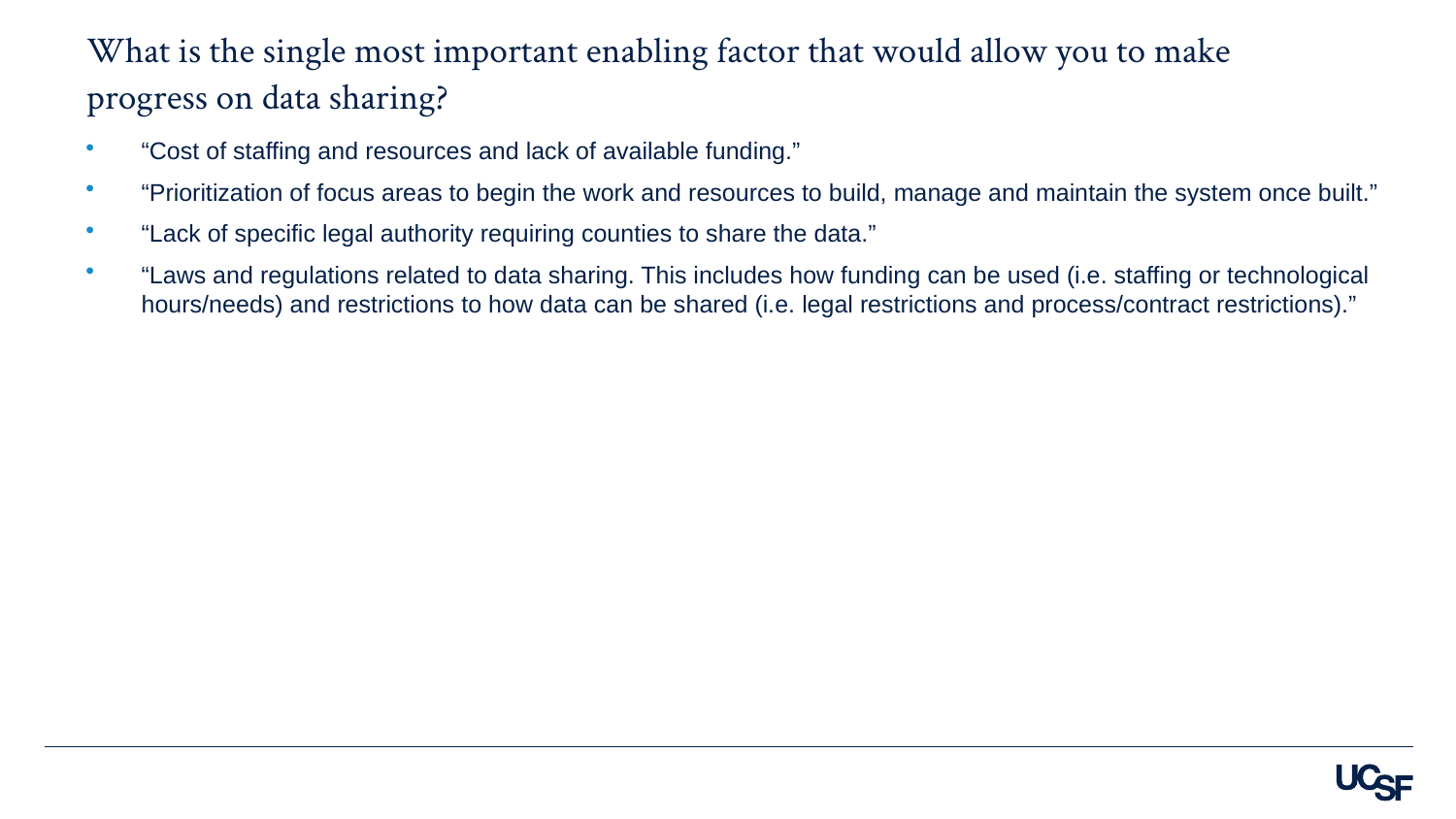

# What is the single most important enabling factor that would allow you to make progress on data sharing?
“Cost of staffing and resources and lack of available funding.”
“Prioritization of focus areas to begin the work and resources to build, manage and maintain the system once built.”
“Lack of specific legal authority requiring counties to share the data.”
“Laws and regulations related to data sharing. This includes how funding can be used (i.e. staffing or technological hours/needs) and restrictions to how data can be shared (i.e. legal restrictions and process/contract restrictions).”